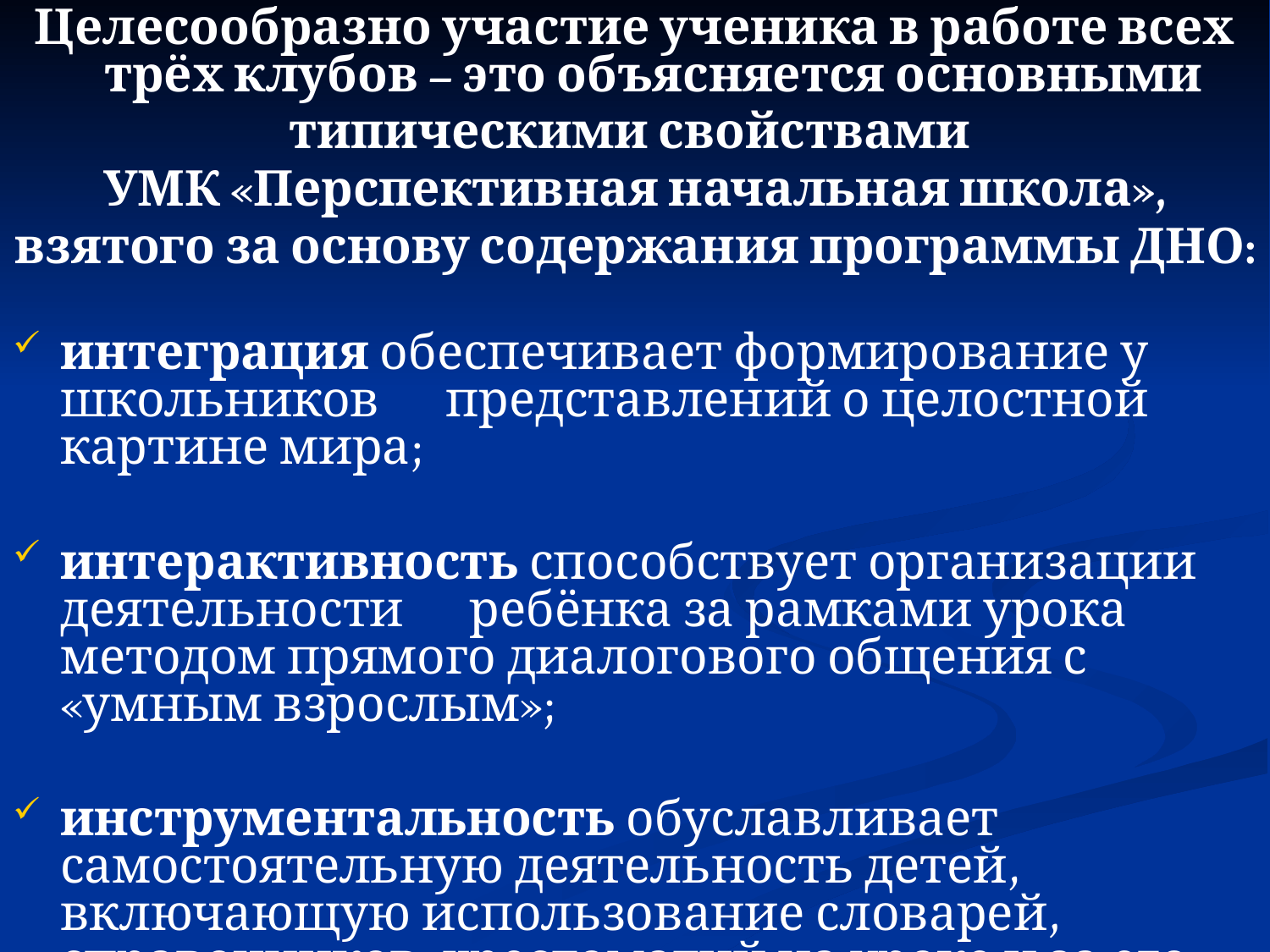

Целесообразно участие ученика в работе всех трёх клубов – это объясняется основными
типическими свойствами
УМК «Перспективная начальная школа»,
взятого за основу содержания программы ДНО:

интеграция обеспечивает формирование у школьников      представлений о целостной картине мира;

интерактивность способствует организации деятельности      ребёнка за рамками урока методом прямого диалогового общения с «умным взрослым»;

инструментальность обуславливает самостоятельную деятельность детей, включающую использование словарей, справочников, хрестоматий на уроке и за его пределами, в индивидуальной, парной, групповой работе;